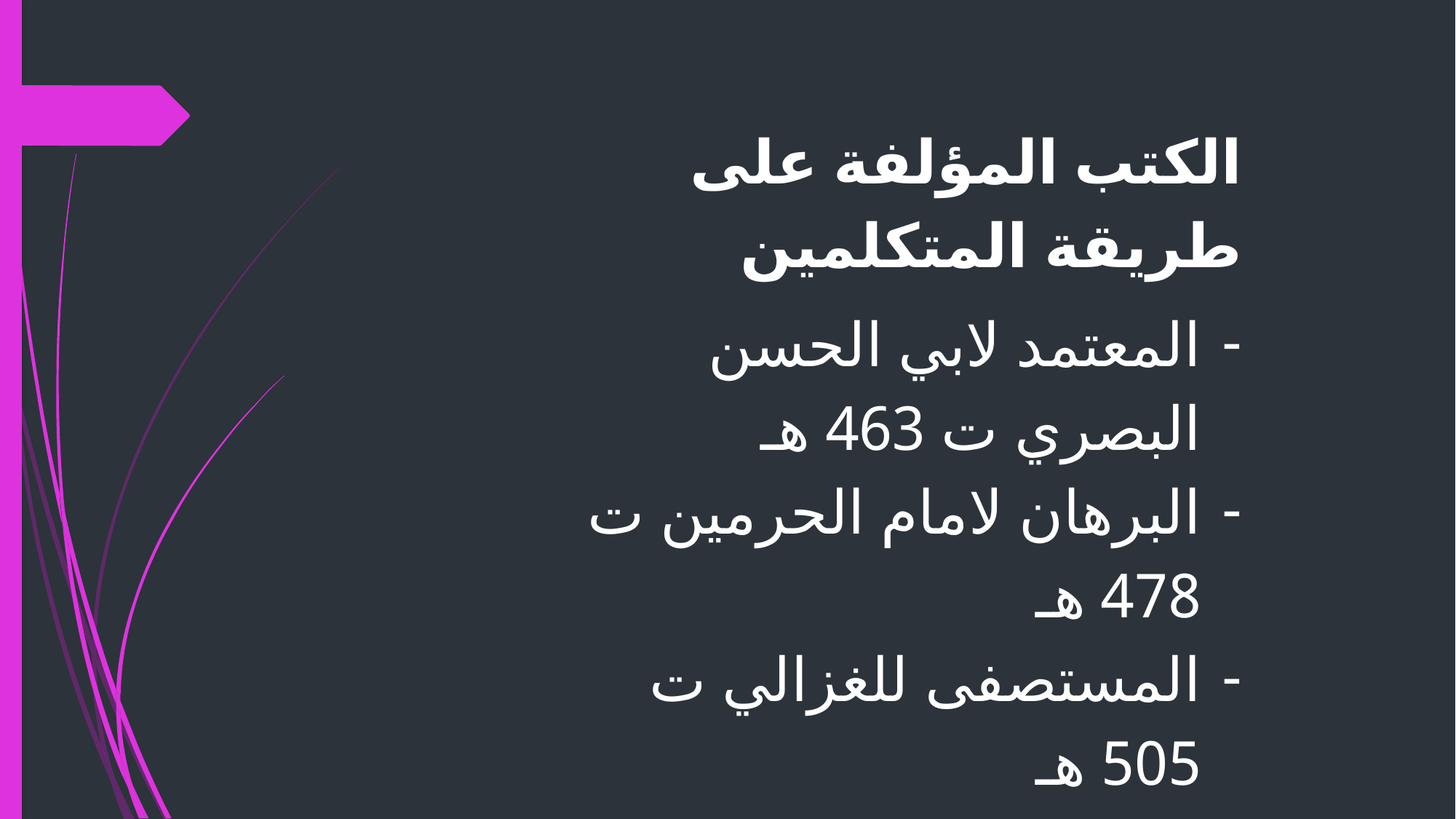

الكتب المؤلفة على طريقة المتكلمين
المعتمد لابي الحسن البصري ت 463 هـ
البرهان لامام الحرمين ت 478 هـ
المستصفى للغزالي ت 505 هـ